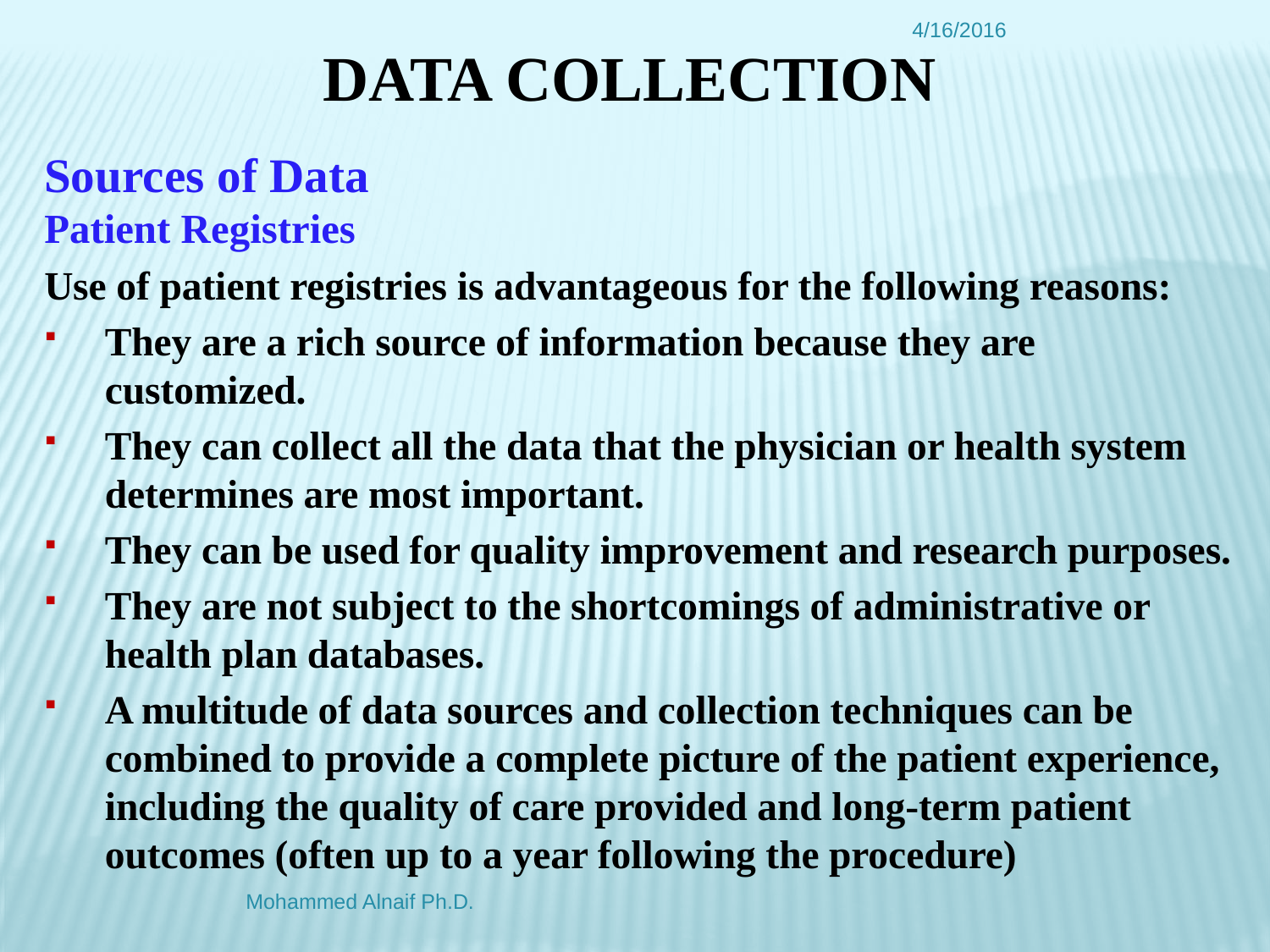

4/16/2016
# Data Collection
Sources of Data
Patient Registries
Use of patient registries is advantageous for the following reasons:
They are a rich source of information because they are customized.
They can collect all the data that the physician or health system determines are most important.
They can be used for quality improvement and research purposes.
They are not subject to the shortcomings of administrative or health plan databases.
A multitude of data sources and collection techniques can be combined to provide a complete picture of the patient experience, including the quality of care provided and long-term patient outcomes (often up to a year following the procedure)
Mohammed Alnaif Ph.D.
60